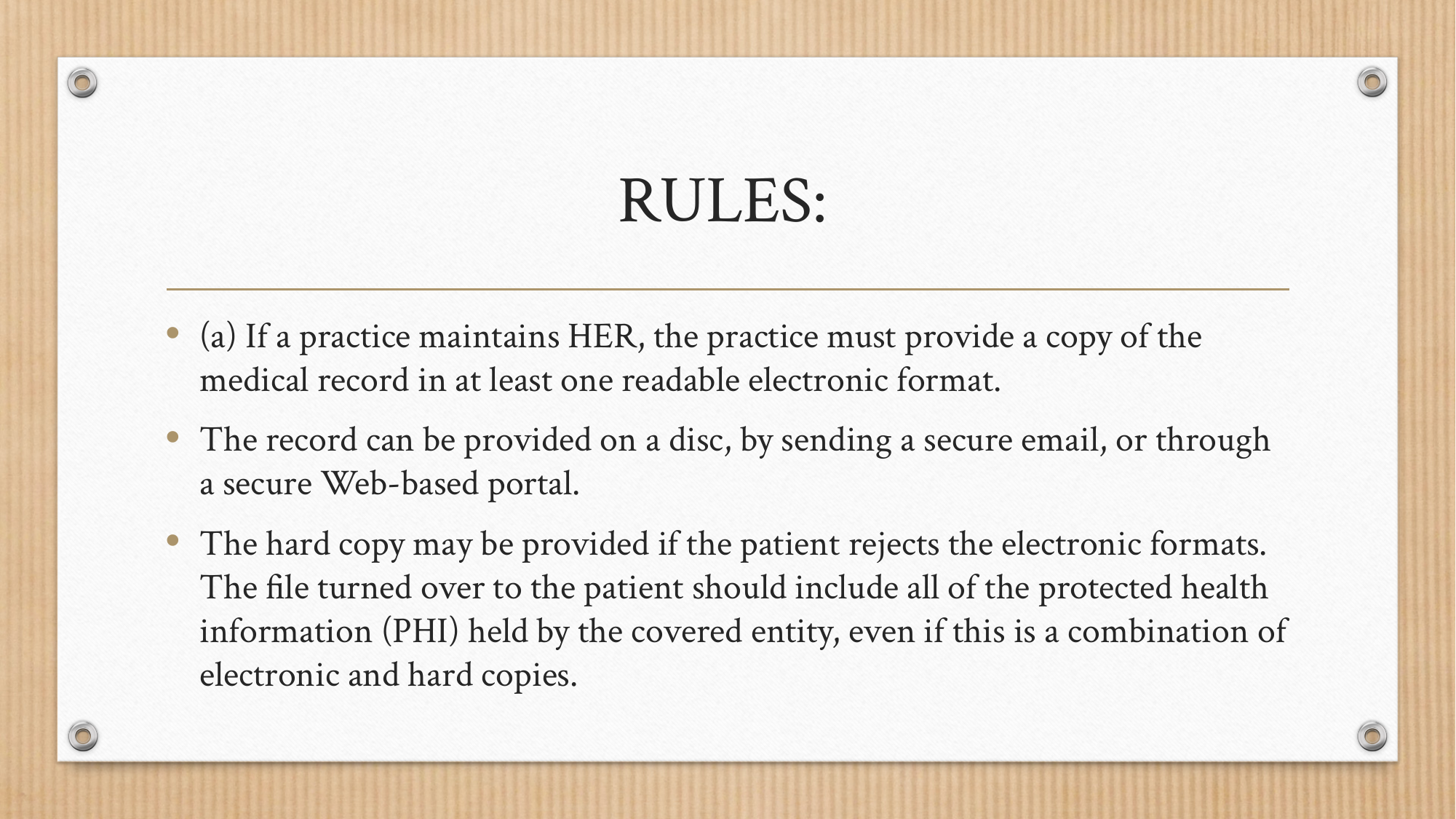

# RULES:
(a) If a practice maintains HER, the practice must provide a copy of the medical record in at least one readable electronic format.
The record can be provided on a disc, by sending a secure email, or through a secure Web-based portal.
The hard copy may be provided if the patient rejects the electronic formats.  The file turned over to the patient should include all of the protected health information (PHI) held by the covered entity, even if this is a combination of electronic and hard copies.